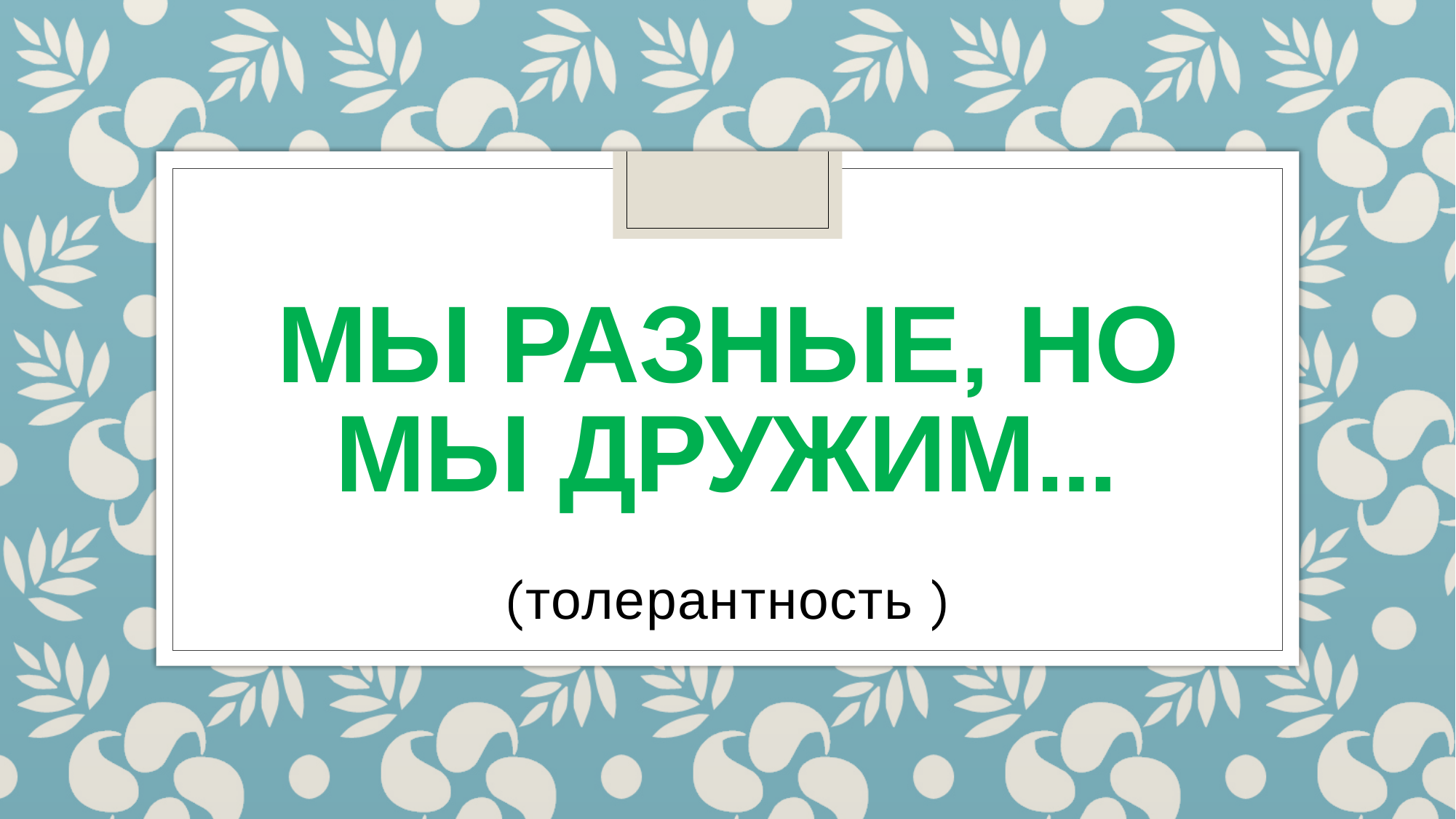

# Мы разные, но мы дружим…
(толерантность )